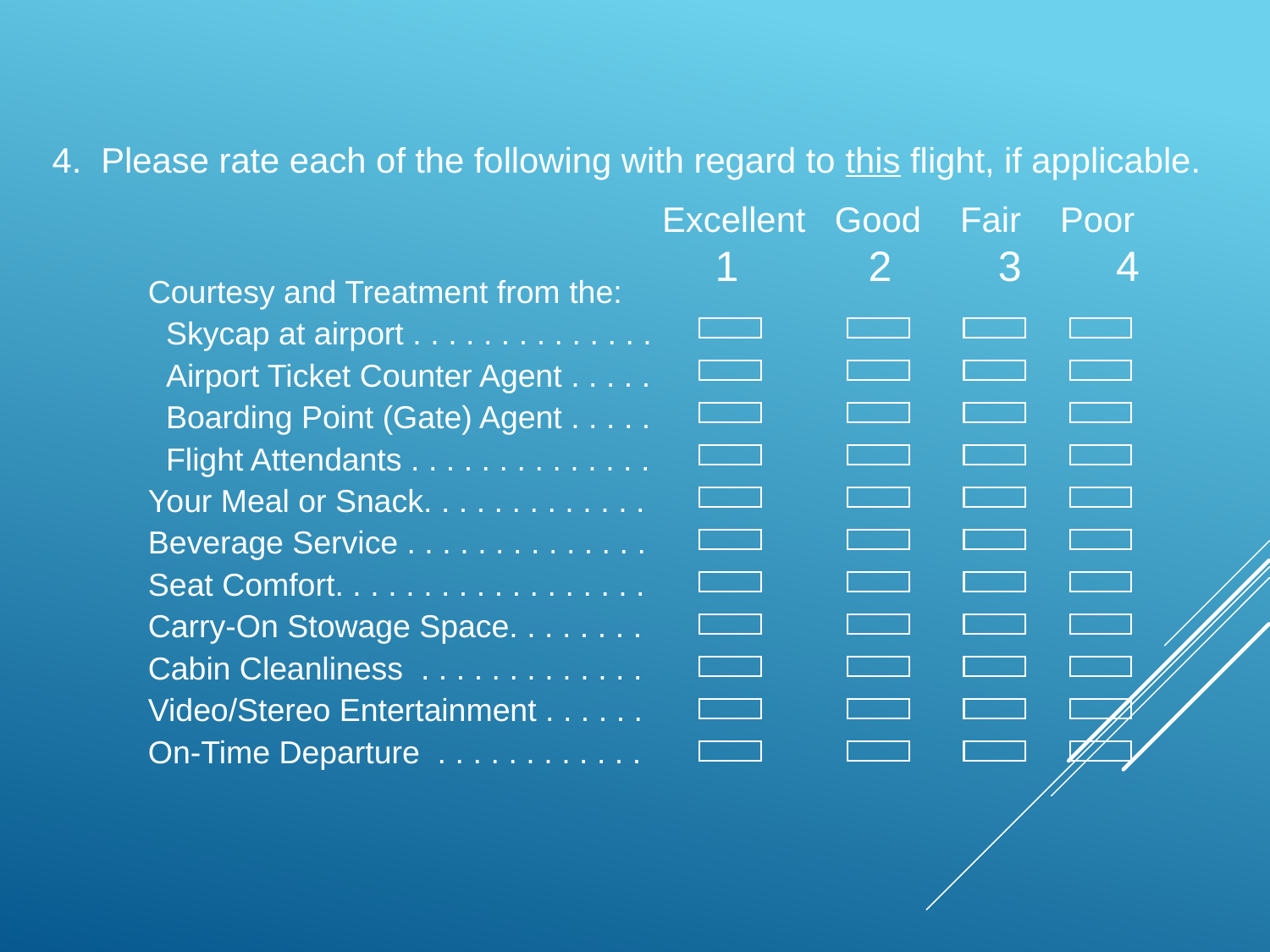

4.  Please rate each of the following with regard to this flight, if applicable.

Excellent   Good    Fair    Poor
     1           2         3        4
Courtesy and Treatment from the:
  Skycap at airport . . . . . . . . . . . . . .
  Airport Ticket Counter Agent . . . . .
  Boarding Point (Gate) Agent . . . . .
  Flight Attendants . . . . . . . . . . . . . .
Your Meal or Snack. . . . . . . . . . . . .
Beverage Service . . . . . . . . . . . . . .
Seat Comfort. . . . . . . . . . . . . . . . . .
Carry-On Stowage Space. . . . . . . .
Cabin Cleanliness  . . . . . . . . . . . . .
Video/Stereo Entertainment . . . . . .
On-Time Departure  . . . . . . . . . . . .